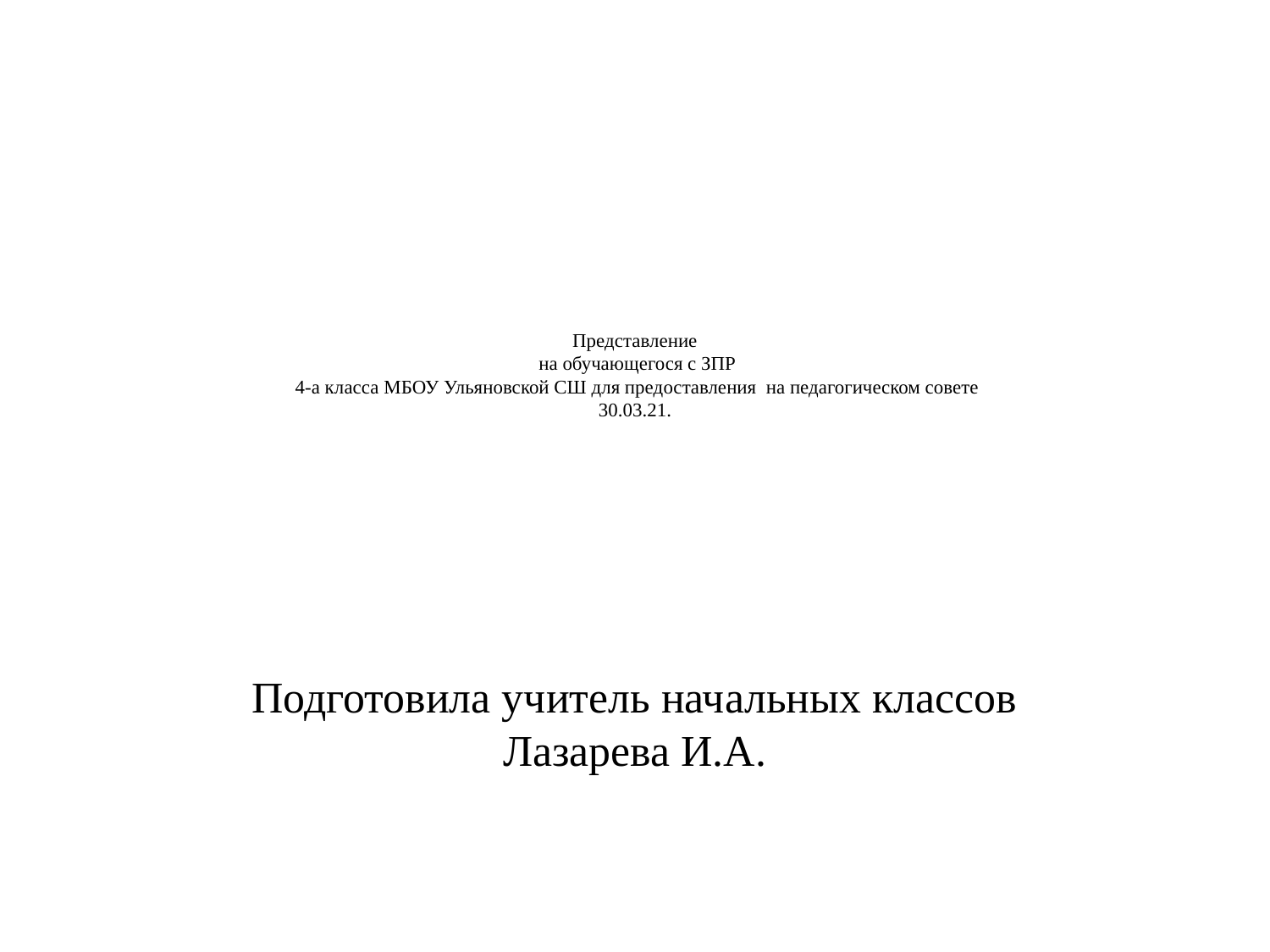

# Представление на обучающегося с ЗПР 4-а класса МБОУ Ульяновской СШ для предоставления  на педагогическом совете 30.03.21.

Подготовила учитель начальных классов Лазарева И.А.